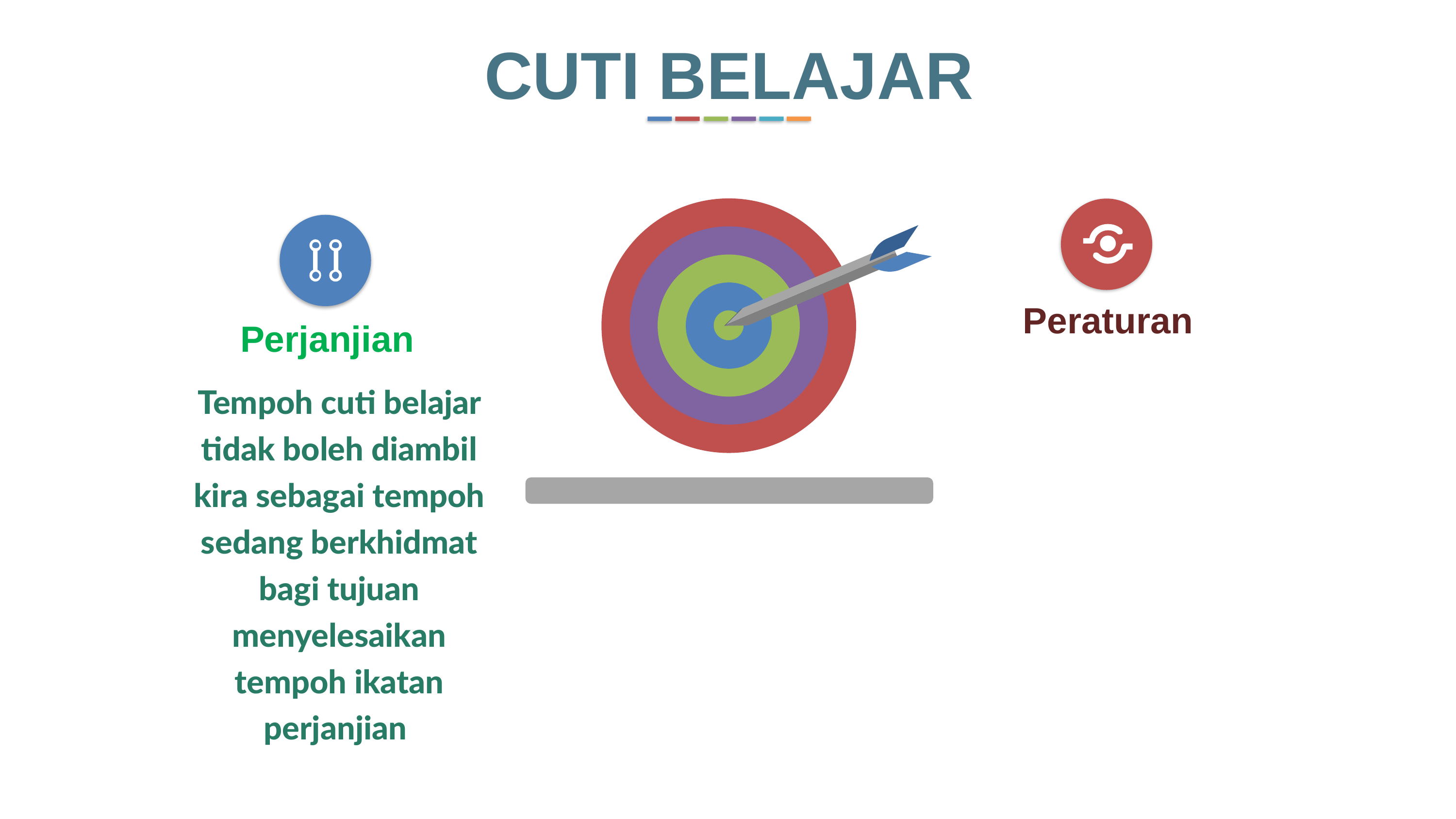

CUTI BELAJAR

Peraturan
Perjanjian
Tempoh cuti belajar tidak boleh diambil kira sebagai tempoh sedang berkhidmat bagi tujuan menyelesaikan tempoh ikatan perjanjian